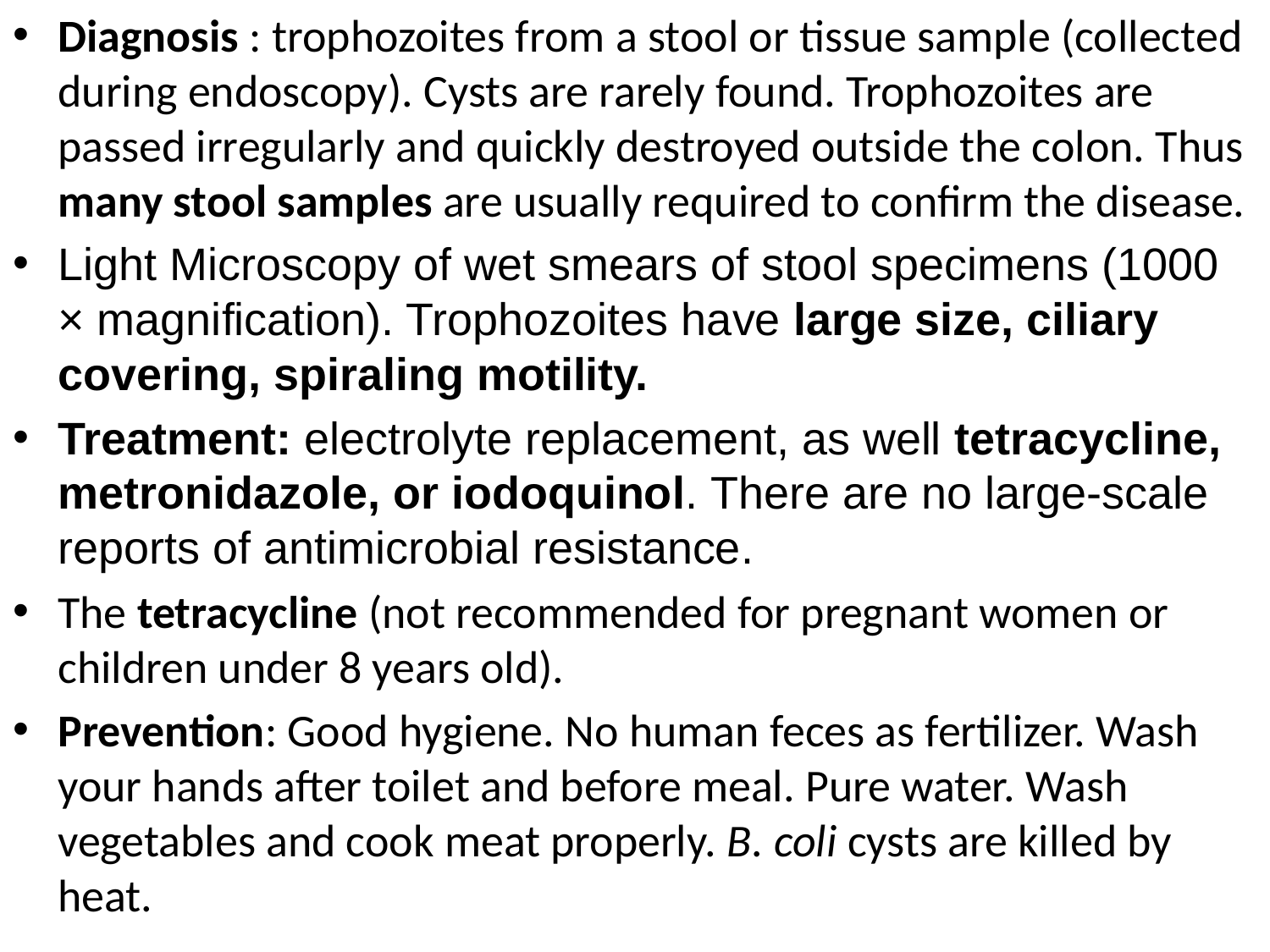

Diagnosis : trophozoites from a stool or tissue sample (collected during endoscopy). Cysts are rarely found. Trophozoites are passed irregularly and quickly destroyed outside the colon. Thus many stool samples are usually required to confirm the disease.
Light Microscopy of wet smears of stool specimens (1000 × magnification). Trophozoites have large size, ciliary covering, spiraling motility.
Treatment: electrolyte replacement, as well tetracycline, metronidazole, or iodoquinol. There are no large-scale reports of antimicrobial resistance.
The tetracycline (not recommended for pregnant women or children under 8 years old).
Prevention: Good hygiene. No human feces as fertilizer. Wash your hands after toilet and before meal. Pure water. Wash vegetables and cook meat properly. B. coli cysts are killed by heat.